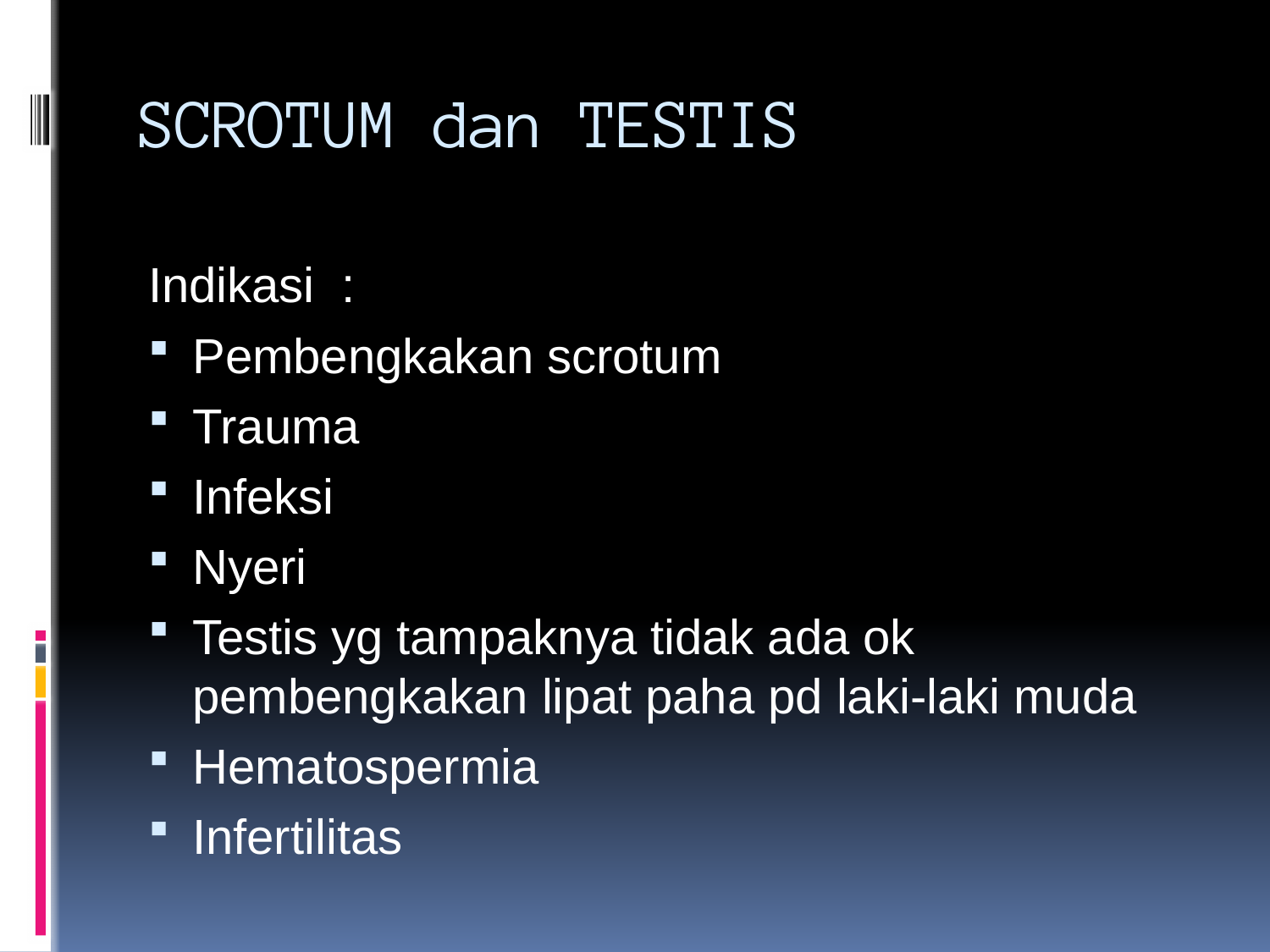

# SCROTUM dan TESTIS
Indikasi  :
Pembengkakan scrotum
Trauma
Infeksi
Nyeri
Testis yg tampaknya tidak ada ok pembengkakan lipat paha pd laki-laki muda
Hematospermia
Infertilitas